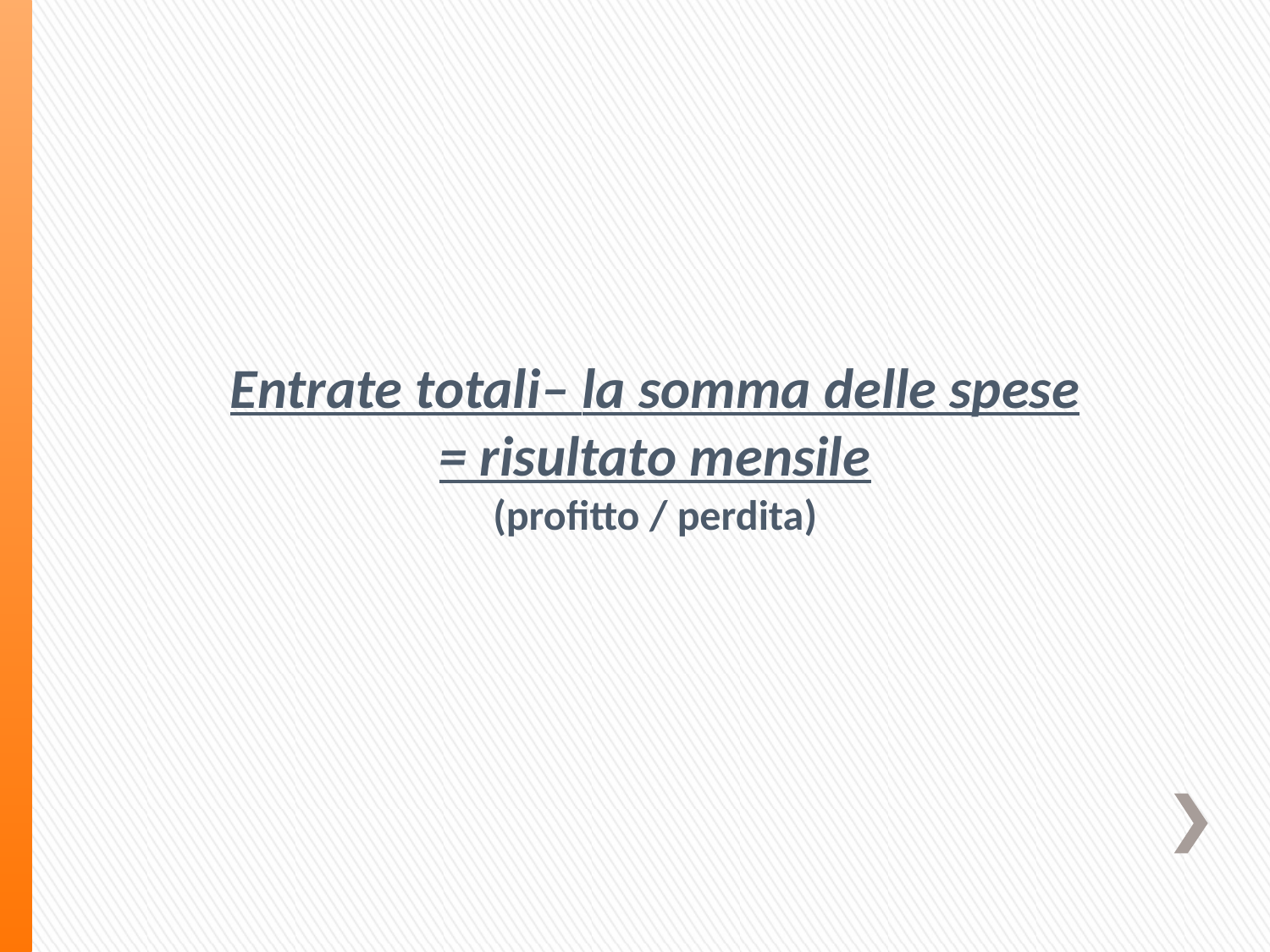

Entrate totali– la somma delle spese
= risultato mensile
(profitto / perdita)